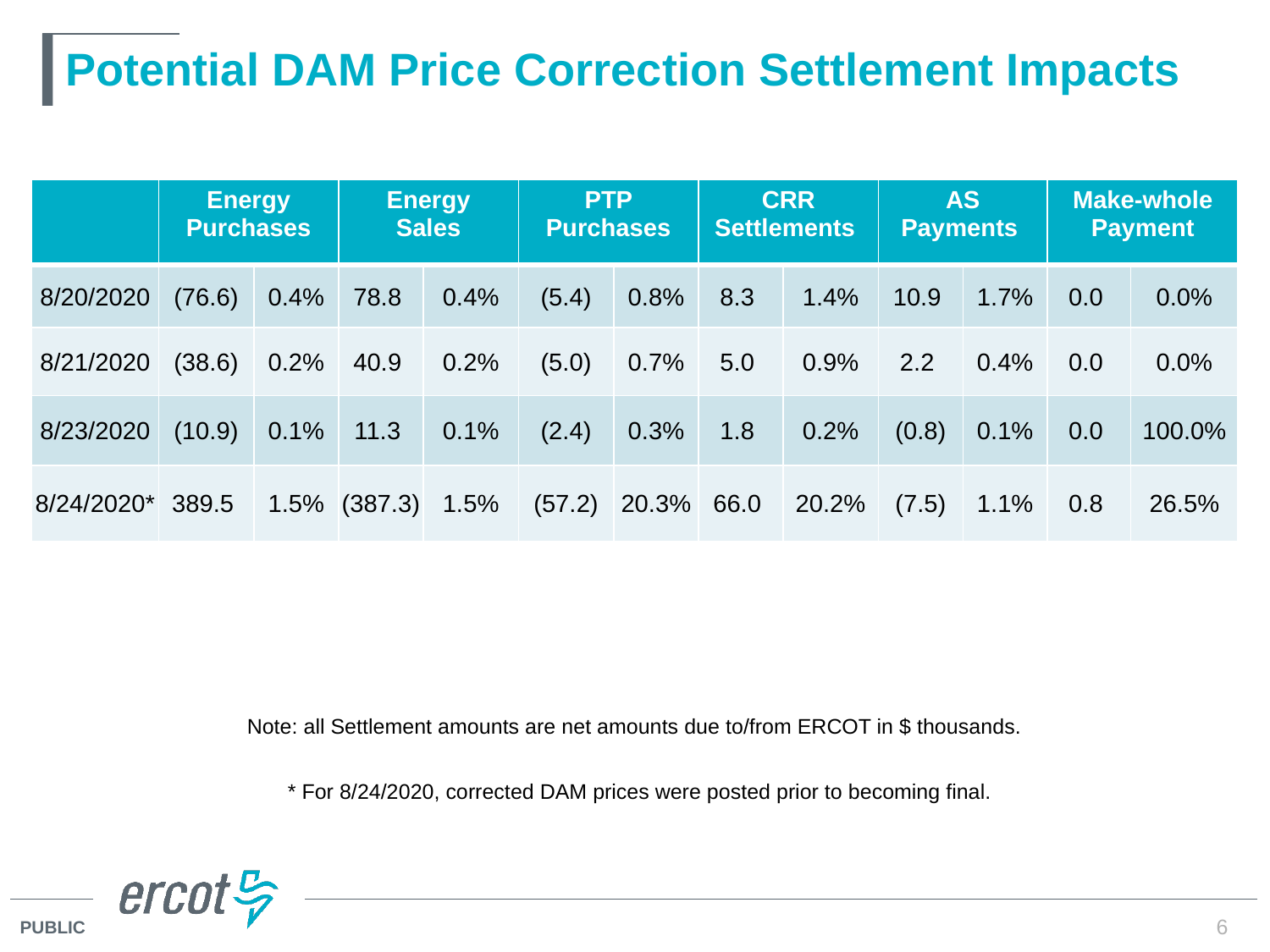

# Potential DAM Price Correction Settlement Impacts
|  | Energy Purchases |  | Energy Sales |  | PTP Purchases |  | CRR Settlements |  | AS Payments |  | Make-whole Payment |  |
| --- | --- | --- | --- | --- | --- | --- | --- | --- | --- | --- | --- | --- |
| 8/20/2020 | (76.6) | 0.4% | 78.8 | 0.4% | (5.4) | 0.8% | 8.3 | 1.4% | 10.9 | 1.7% | 0.0 | 0.0% |
| 8/21/2020 | (38.6) | 0.2% | 40.9 | 0.2% | (5.0) | 0.7% | 5.0 | 0.9% | 2.2 | 0.4% | 0.0 | 0.0% |
| 8/23/2020 | (10.9) | 0.1% | 11.3 | 0.1% | (2.4) | 0.3% | 1.8 | 0.2% | (0.8) | 0.1% | 0.0 | 100.0% |
| 8/24/2020\* | 389.5 | 1.5% | (387.3) | 1.5% | (57.2) | 20.3% | 66.0 | 20.2% | (7.5) | 1.1% | 0.8 | 26.5% |
Note: all Settlement amounts are net amounts due to/from ERCOT in $ thousands.
* For 8/24/2020, corrected DAM prices were posted prior to becoming final.
6